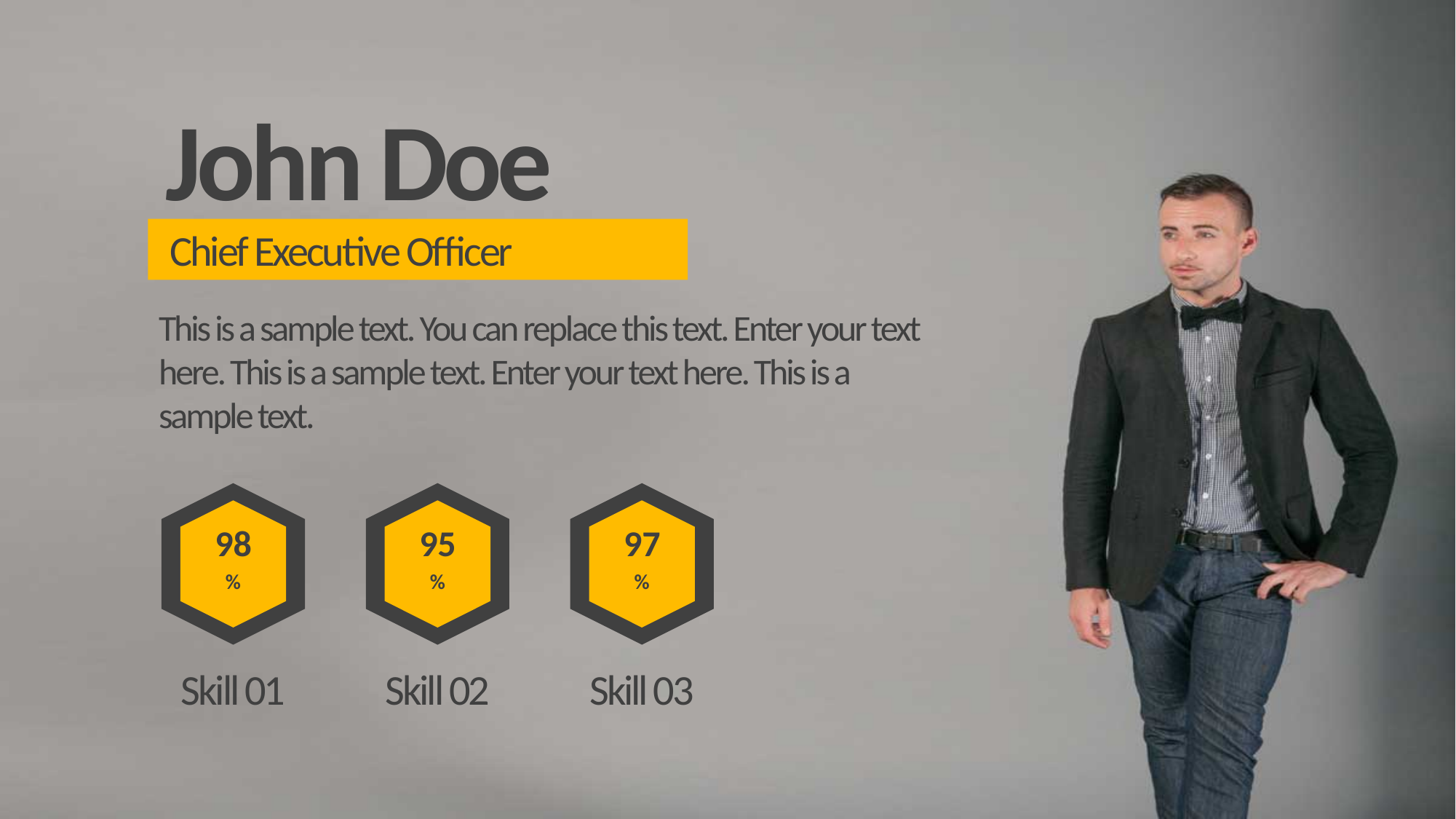

John Doe
Chief Executive Officer

This is a sample text. You can replace this text. Enter your text here. This is a sample text. Enter your text here. This is a sample text.

98%

95%

97%
Skill 01
Skill 02
Skill 03